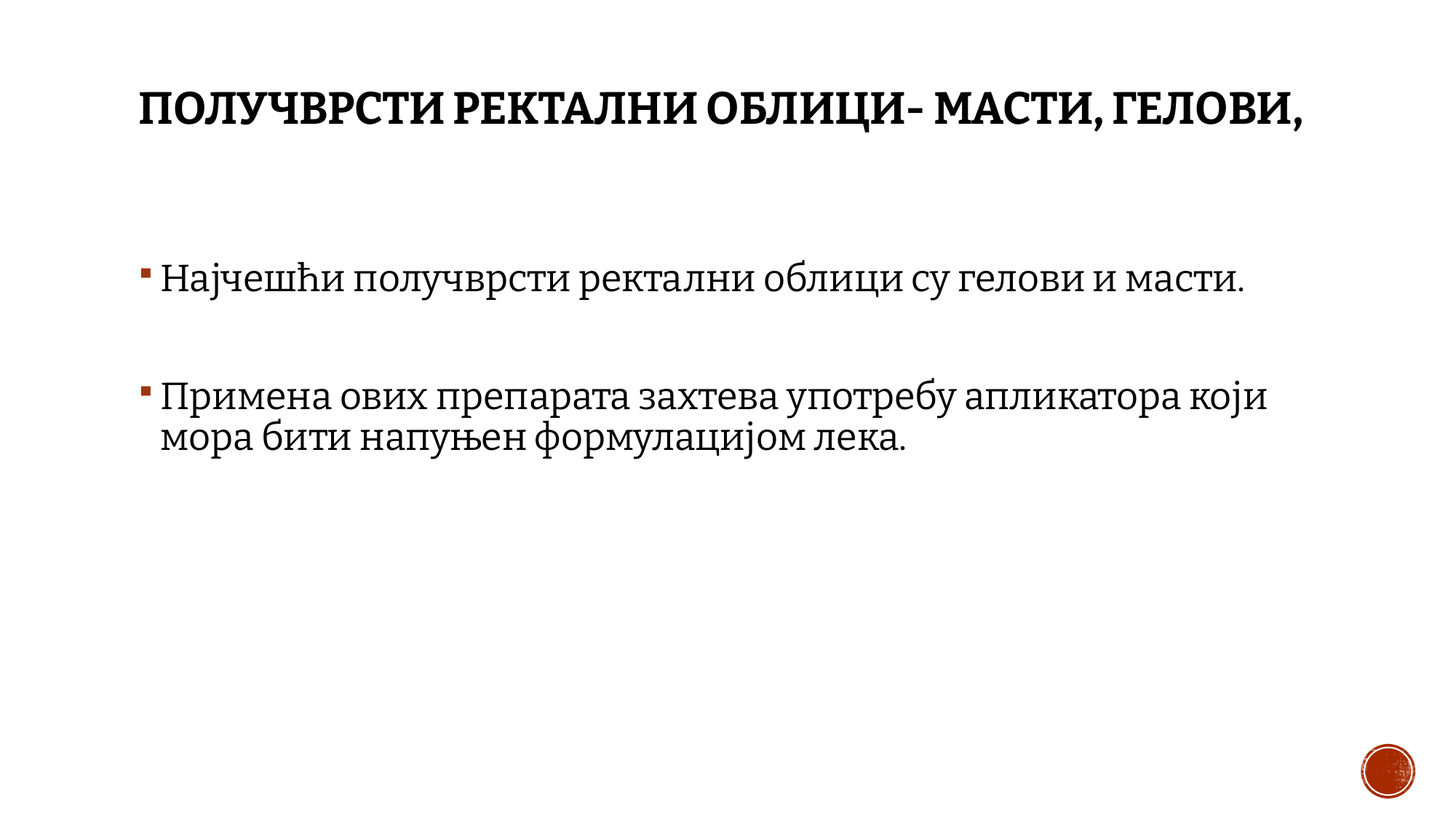

# Получврсти ректални облици- масти, гелови,
Најчешћи получврсти ректални облици су гелови и масти.

Примена ових препарата захтева употребу апликатора који мора бити напуњен формулацијом лека.